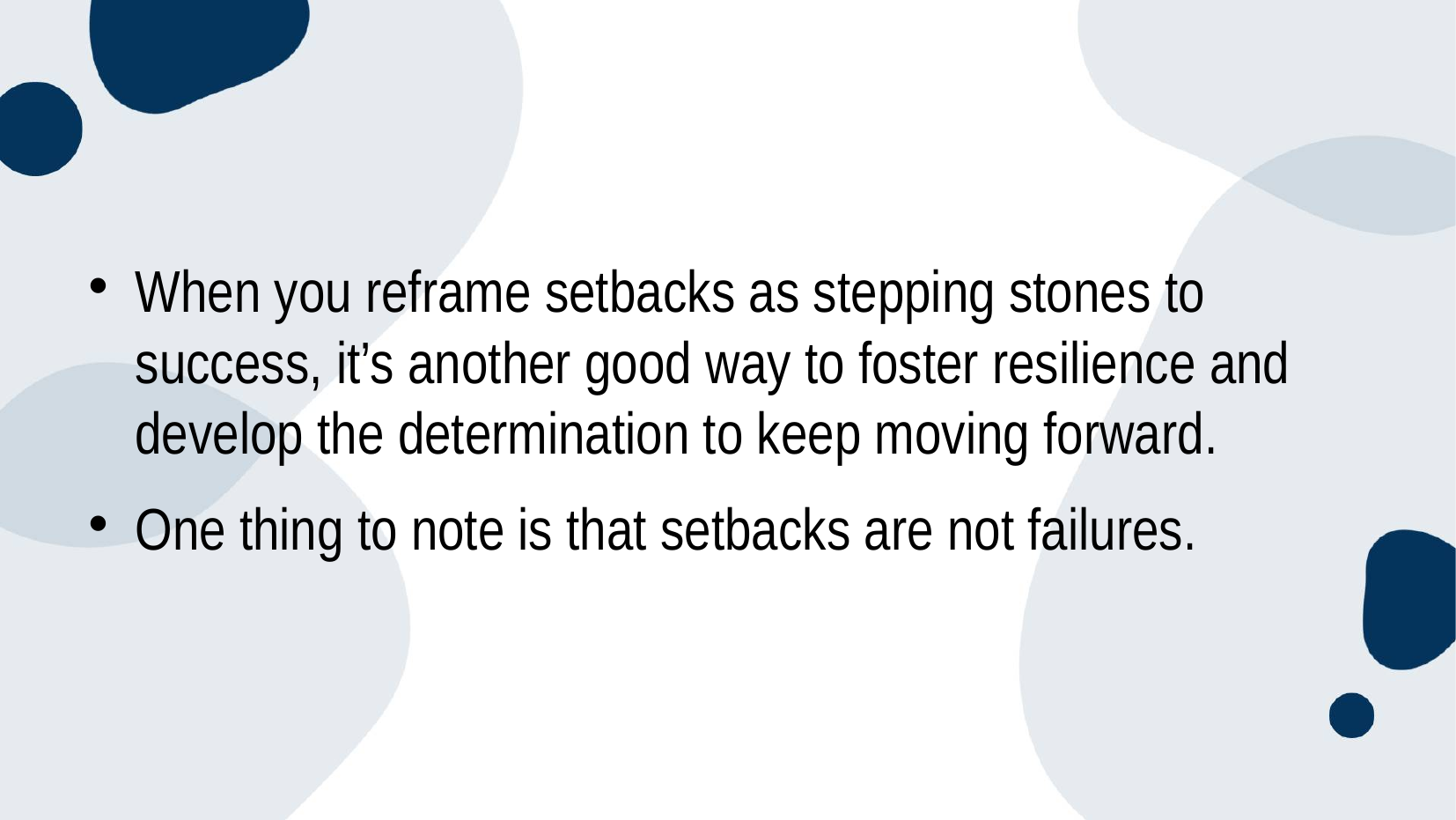

#
When you reframe setbacks as stepping stones to success, it’s another good way to foster resilience and develop the determination to keep moving forward.
One thing to note is that setbacks are not failures.